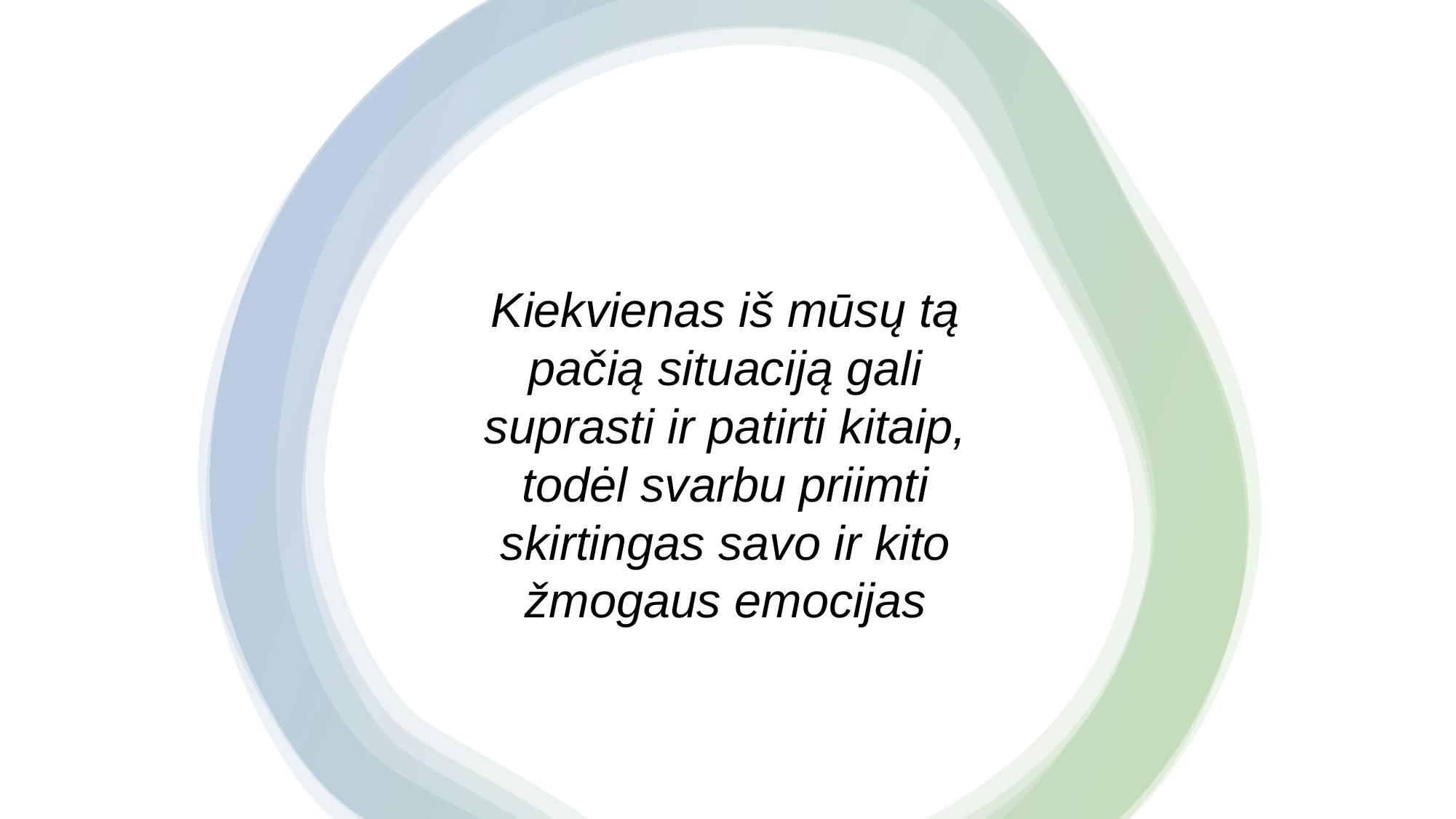

Kiekvienas iš mūsų tą pačią situaciją gali suprasti ir patirti kitaip, todėl svarbu priimti skirtingas savo ir kito žmogaus emocijas